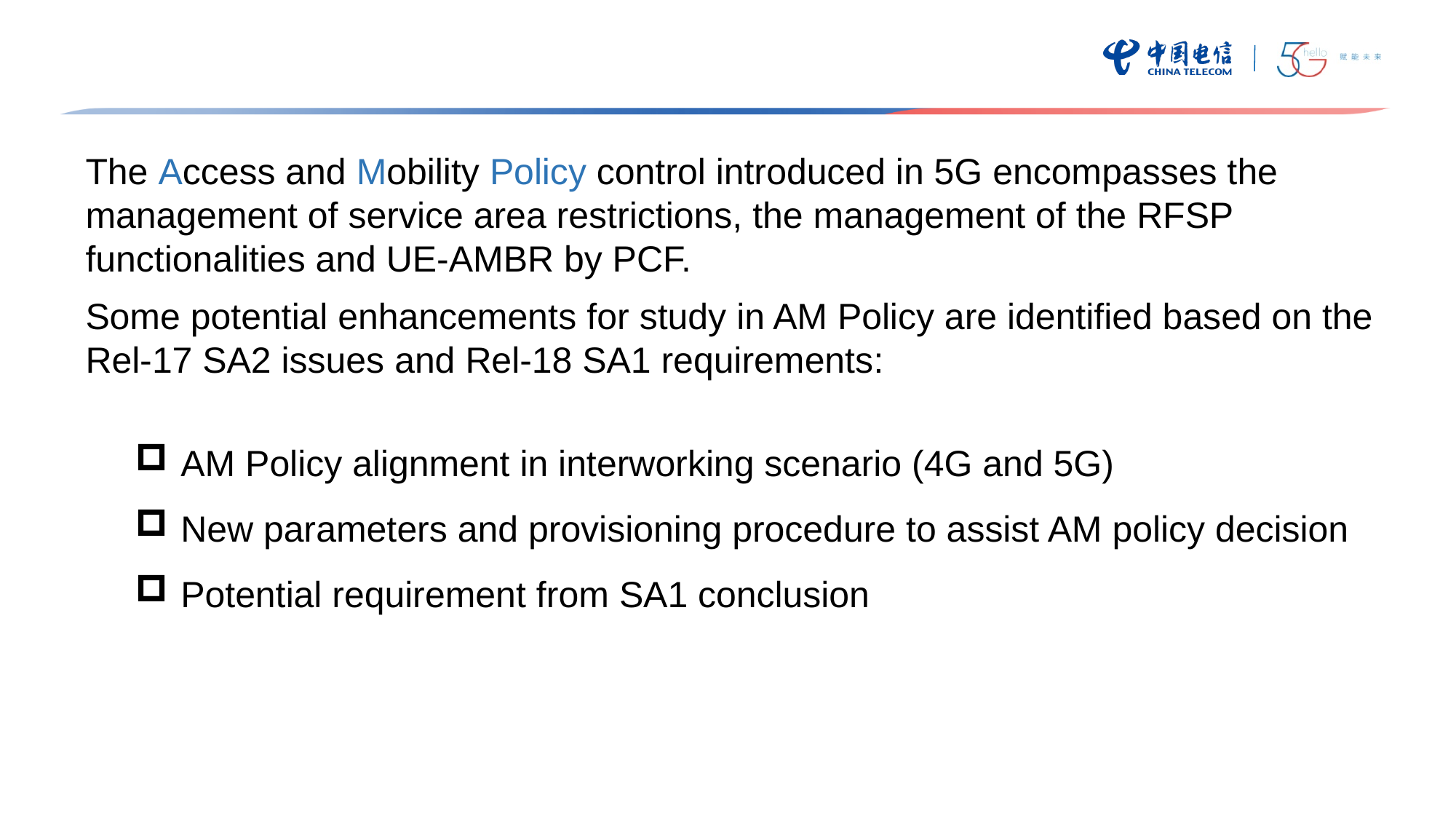

The Access and Mobility Policy control introduced in 5G encompasses the management of service area restrictions, the management of the RFSP functionalities and UE-AMBR by PCF.
Some potential enhancements for study in AM Policy are identified based on the Rel-17 SA2 issues and Rel-18 SA1 requirements:
AM Policy alignment in interworking scenario (4G and 5G)
New parameters and provisioning procedure to assist AM policy decision
Potential requirement from SA1 conclusion